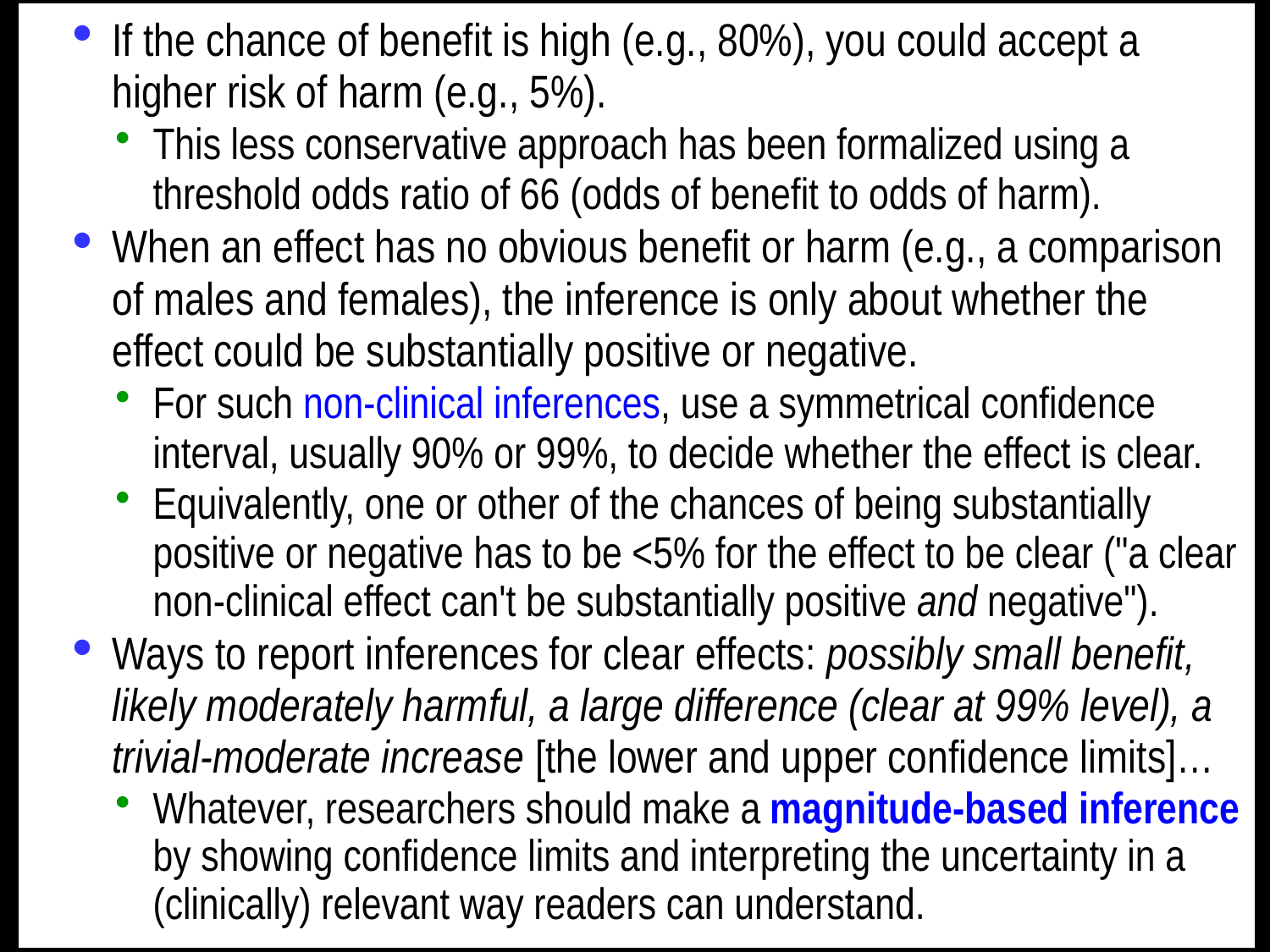

If the chance of benefit is high (e.g., 80%), you could accept a higher risk of harm (e.g., 5%).
This less conservative approach has been formalized using a threshold odds ratio of 66 (odds of benefit to odds of harm).
When an effect has no obvious benefit or harm (e.g., a comparison of males and females), the inference is only about whether the effect could be substantially positive or negative.
For such non-clinical inferences, use a symmetrical confidence interval, usually 90% or 99%, to decide whether the effect is clear.
Equivalently, one or other of the chances of being substantially positive or negative has to be <5% for the effect to be clear ("a clear non-clinical effect can't be substantially positive and negative").
Ways to report inferences for clear effects: possibly small benefit, likely moderately harmful, a large difference (clear at 99% level), a trivial-moderate increase [the lower and upper confidence limits]…
Whatever, researchers should make a magnitude-based inference by showing confidence limits and interpreting the uncertainty in a (clinically) relevant way readers can understand.